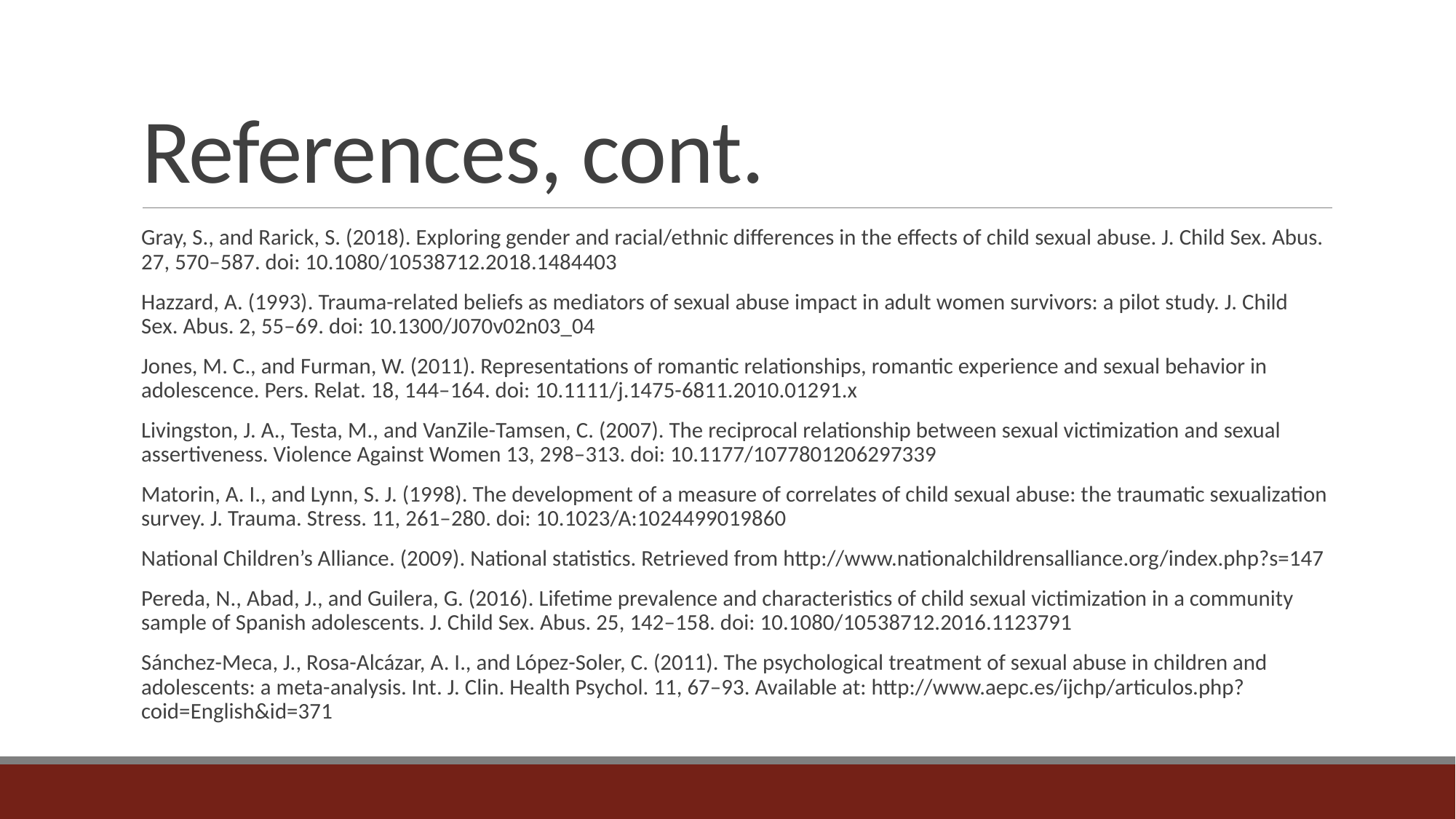

# References, cont.
Gray, S., and Rarick, S. (2018). Exploring gender and racial/ethnic differences in the effects of child sexual abuse. J. Child Sex. Abus. 27, 570–587. doi: 10.1080/10538712.2018.1484403
Hazzard, A. (1993). Trauma-related beliefs as mediators of sexual abuse impact in adult women survivors: a pilot study. J. Child Sex. Abus. 2, 55–69. doi: 10.1300/J070v02n03_04
Jones, M. C., and Furman, W. (2011). Representations of romantic relationships, romantic experience and sexual behavior in adolescence. Pers. Relat. 18, 144–164. doi: 10.1111/j.1475-6811.2010.01291.x
Livingston, J. A., Testa, M., and VanZile-Tamsen, C. (2007). The reciprocal relationship between sexual victimization and sexual assertiveness. Violence Against Women 13, 298–313. doi: 10.1177/1077801206297339
Matorin, A. I., and Lynn, S. J. (1998). The development of a measure of correlates of child sexual abuse: the traumatic sexualization survey. J. Trauma. Stress. 11, 261–280. doi: 10.1023/A:1024499019860
National Children’s Alliance. (2009). National statistics. Retrieved from http://www.nationalchildrensalliance.org/index.php?s=147
Pereda, N., Abad, J., and Guilera, G. (2016). Lifetime prevalence and characteristics of child sexual victimization in a community sample of Spanish adolescents. J. Child Sex. Abus. 25, 142–158. doi: 10.1080/10538712.2016.1123791
Sánchez-Meca, J., Rosa-Alcázar, A. I., and López-Soler, C. (2011). The psychological treatment of sexual abuse in children and adolescents: a meta-analysis. Int. J. Clin. Health Psychol. 11, 67–93. Available at: http://www.aepc.es/ijchp/articulos.php?coid=English&id=371